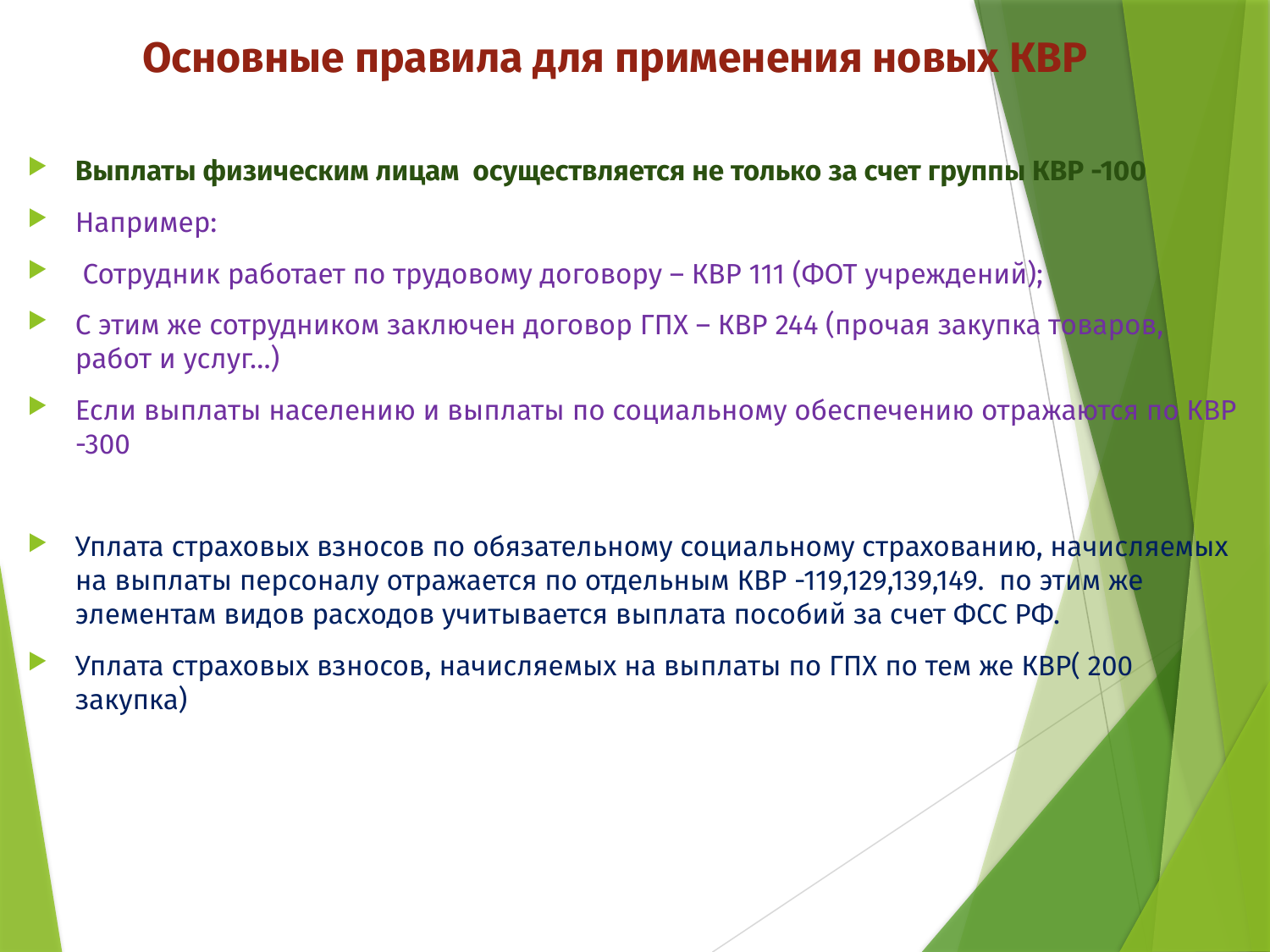

# Основные правила для применения новых КВР
Выплаты физическим лицам  осуществляется не только за счет группы КВР -100
Например:
 Сотрудник работает по трудовому договору – КВР 111 (ФОТ учреждений);
С этим же сотрудником заключен договор ГПХ – КВР 244 (прочая закупка товаров, работ и услуг…)
Если выплаты населению и выплаты по социальному обеспечению отражаются по КВР -300

Уплата страховых взносов по обязательному социальному страхованию, начисляемых на выплаты персоналу отражается по отдельным КВР -119,129,139,149.  по этим же элементам видов расходов учитывается выплата пособий за счет ФСС РФ.
Уплата страховых взносов, начисляемых на выплаты по ГПХ по тем же КВР( 200 закупка)